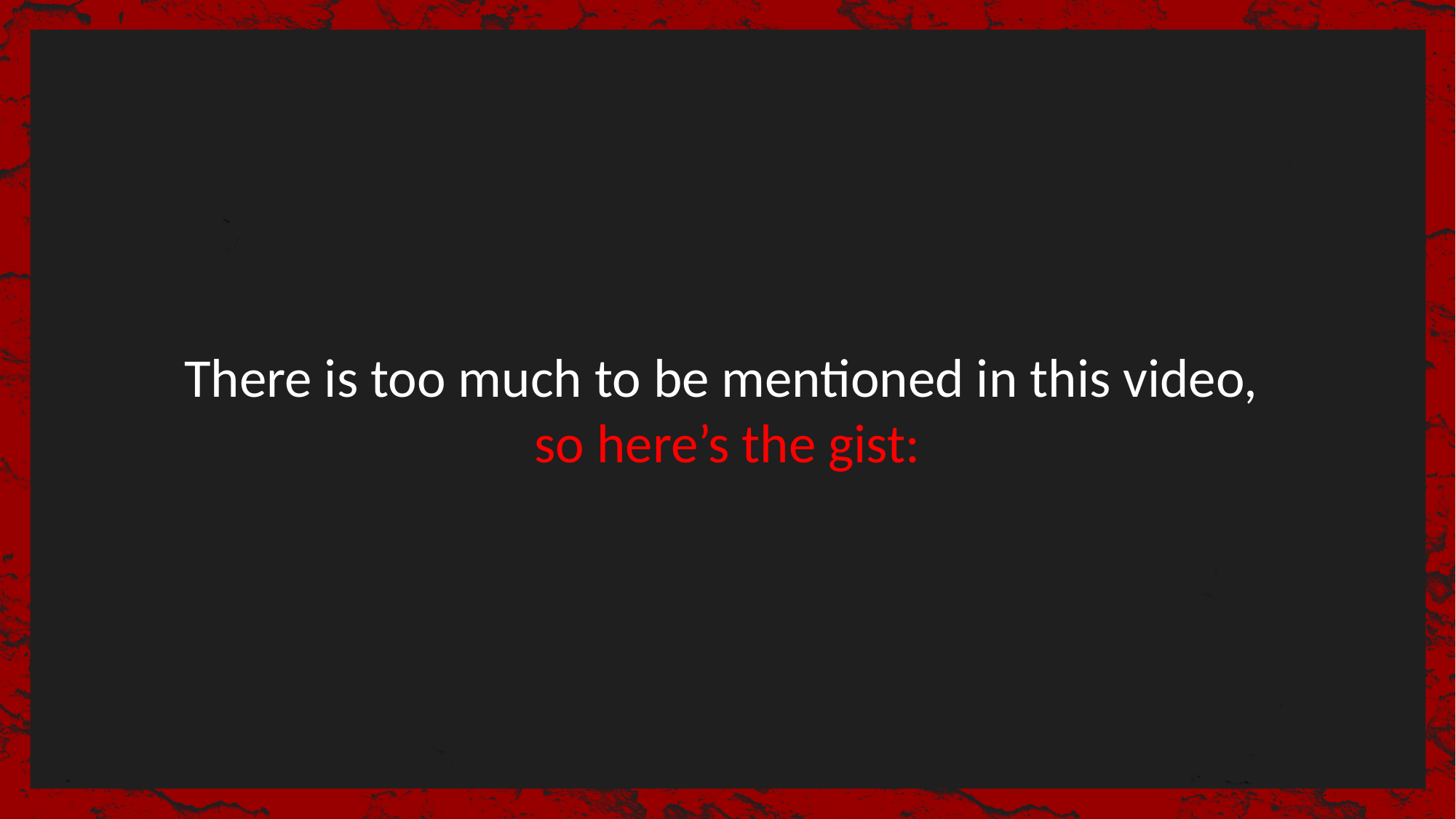

There is too much to be mentioned in this video,
so here’s the gist: